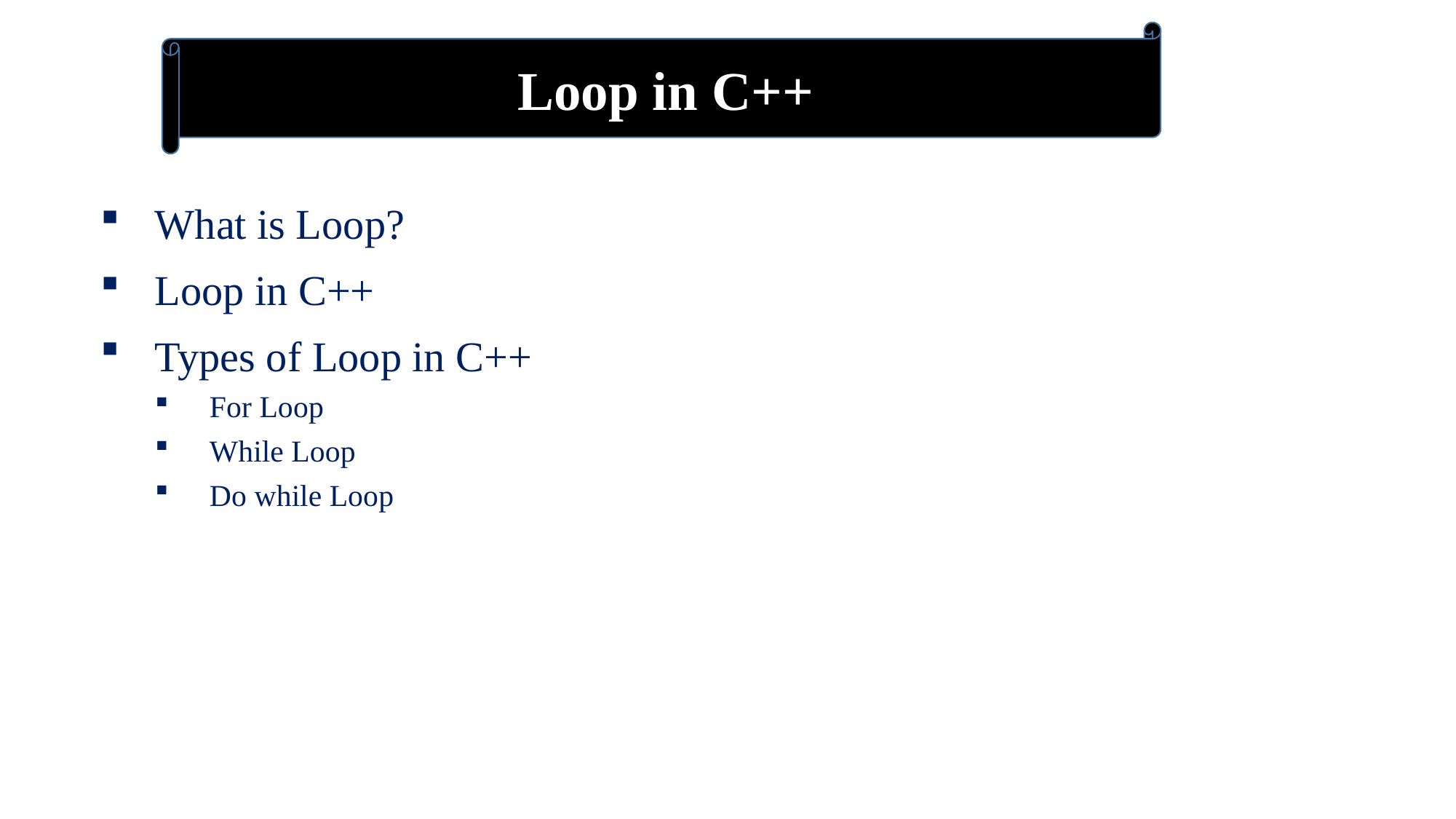

Loop in C++
What is Loop?
Loop in C++
Types of Loop in C++
For Loop
While Loop
Do while Loop